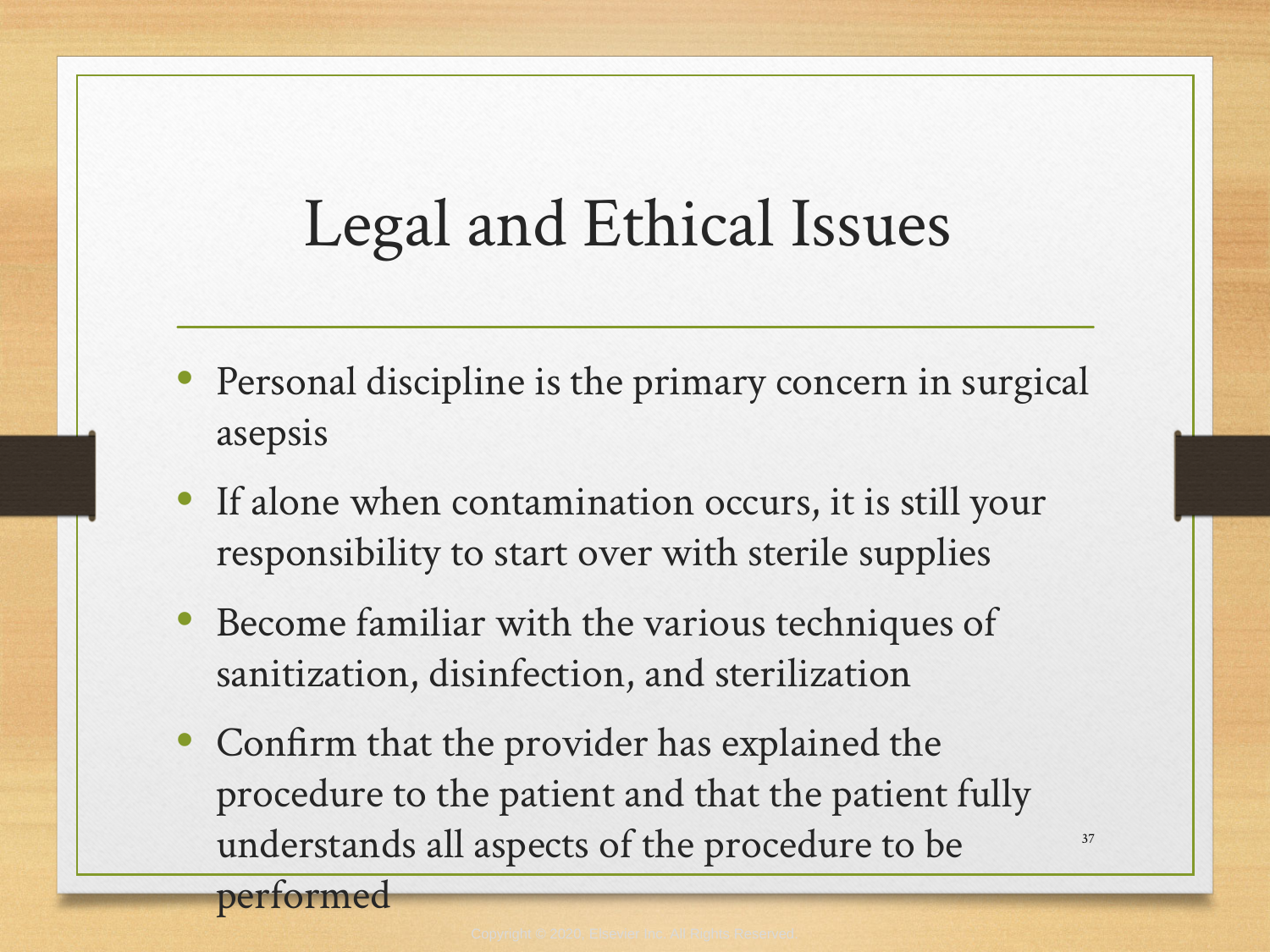

# Legal and Ethical Issues
Personal discipline is the primary concern in surgical asepsis
If alone when contamination occurs, it is still your responsibility to start over with sterile supplies
Become familiar with the various techniques of sanitization, disinfection, and sterilization
Confirm that the provider has explained the procedure to the patient and that the patient fully understands all aspects of the procedure to be performed
 37